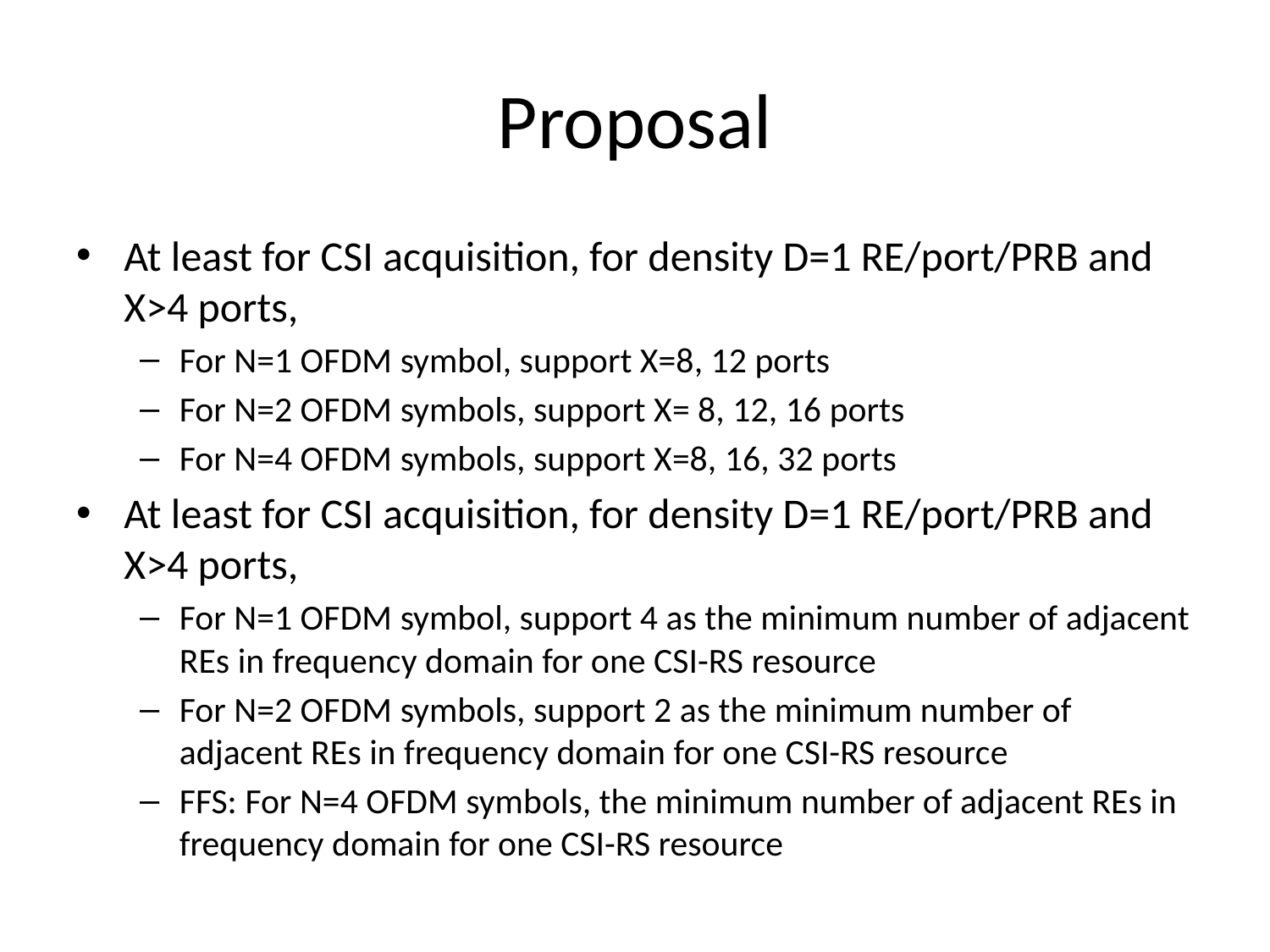

# Proposal
At least for CSI acquisition, for density D=1 RE/port/PRB and X>4 ports,
For N=1 OFDM symbol, support X=8, 12 ports
For N=2 OFDM symbols, support X= 8, 12, 16 ports
For N=4 OFDM symbols, support X=8, 16, 32 ports
At least for CSI acquisition, for density D=1 RE/port/PRB and X>4 ports,
For N=1 OFDM symbol, support 4 as the minimum number of adjacent REs in frequency domain for one CSI-RS resource
For N=2 OFDM symbols, support 2 as the minimum number of adjacent REs in frequency domain for one CSI-RS resource
FFS: For N=4 OFDM symbols, the minimum number of adjacent REs in frequency domain for one CSI-RS resource